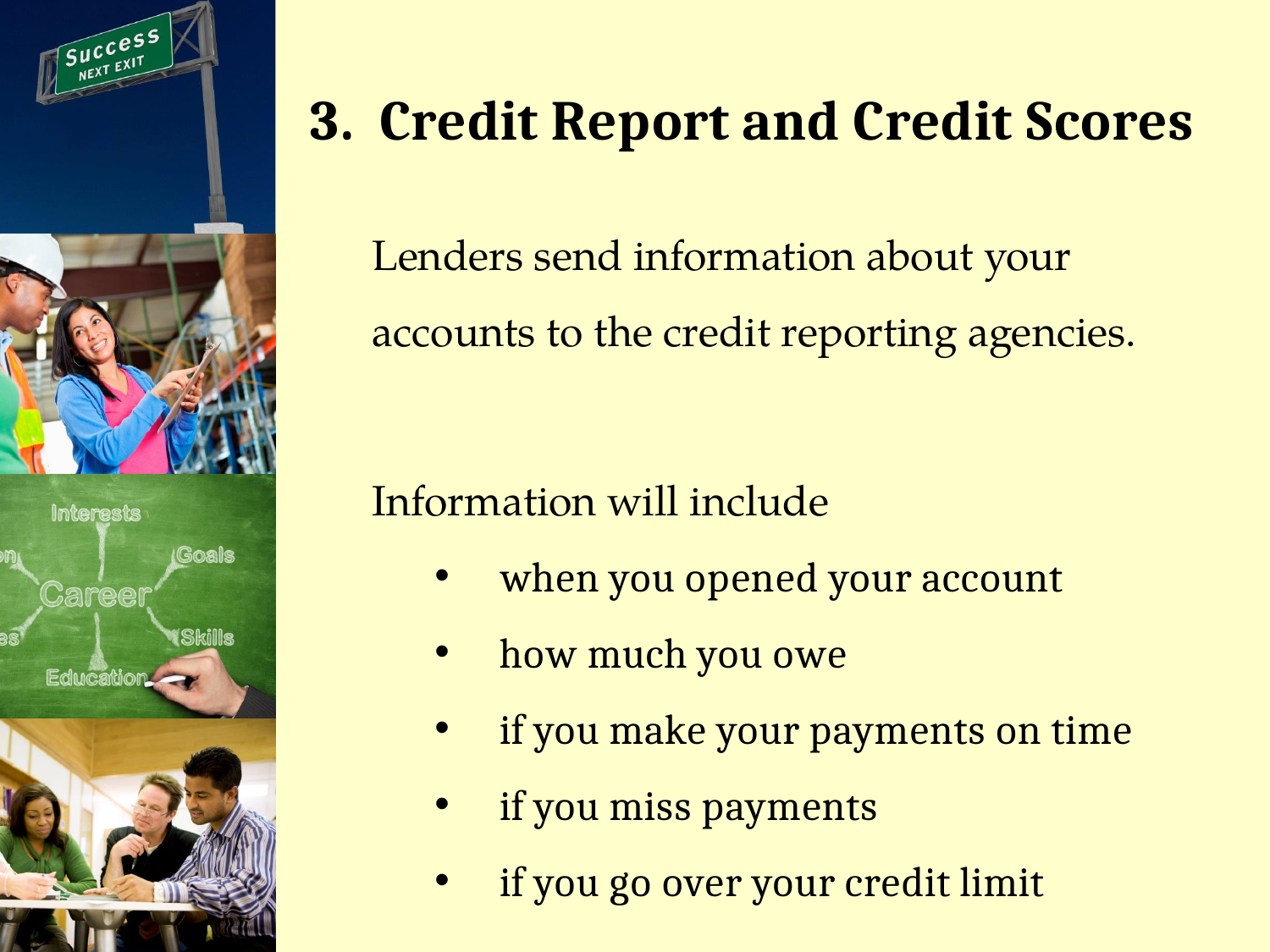

# 3.  Credit Report and Credit Scores
Lenders send information about your accounts to the credit reporting agencies.

Information will include
when you opened your account
how much you owe
if you make your payments on time
if you miss payments
if you go over your credit limit